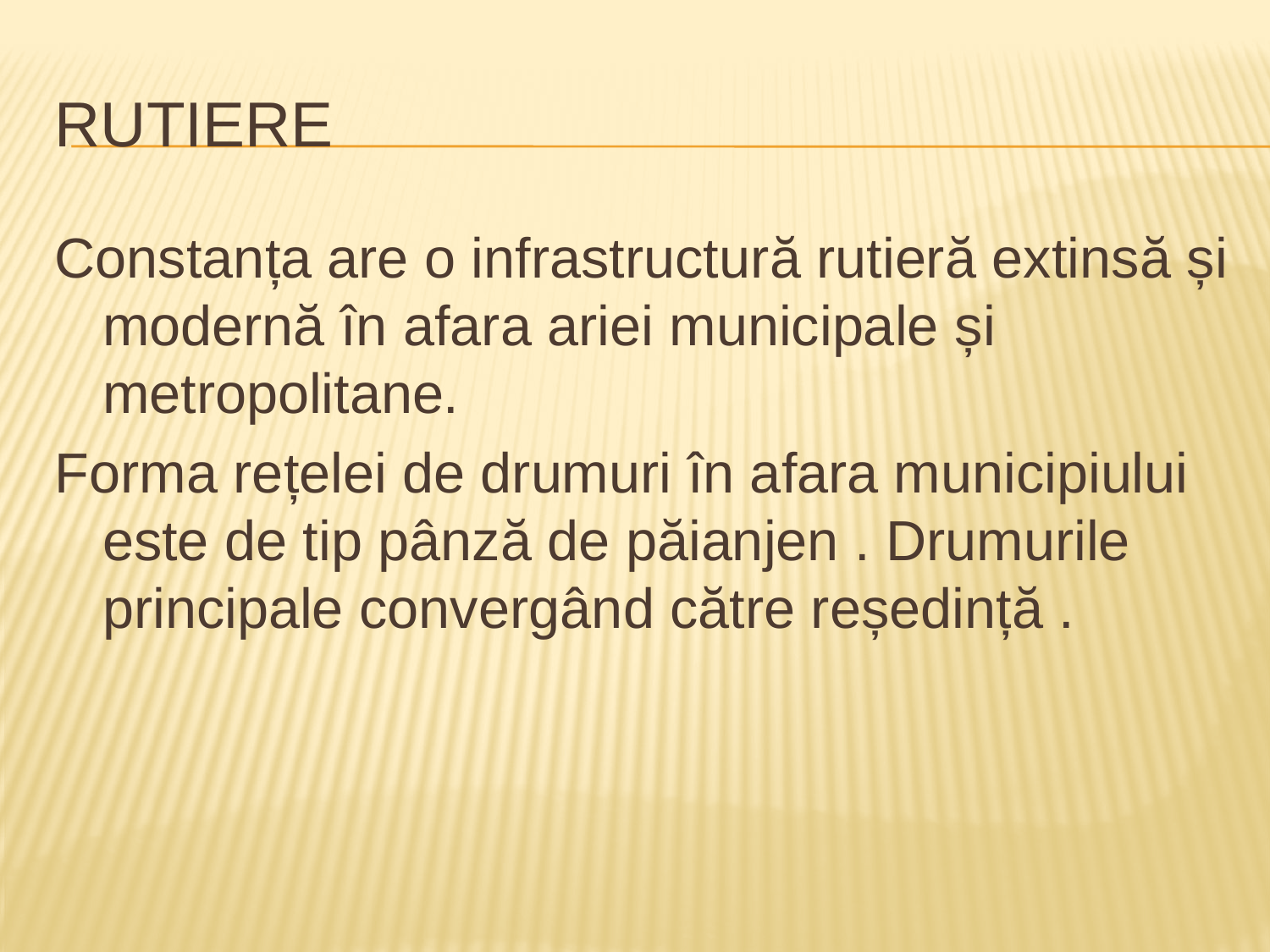

# RUTIERE
Constanța are o infrastructură rutieră extinsă și modernă în afara ariei municipale și metropolitane.
Forma rețelei de drumuri în afara municipiului este de tip pânză de păianjen . Drumurile principale convergând către reședință .